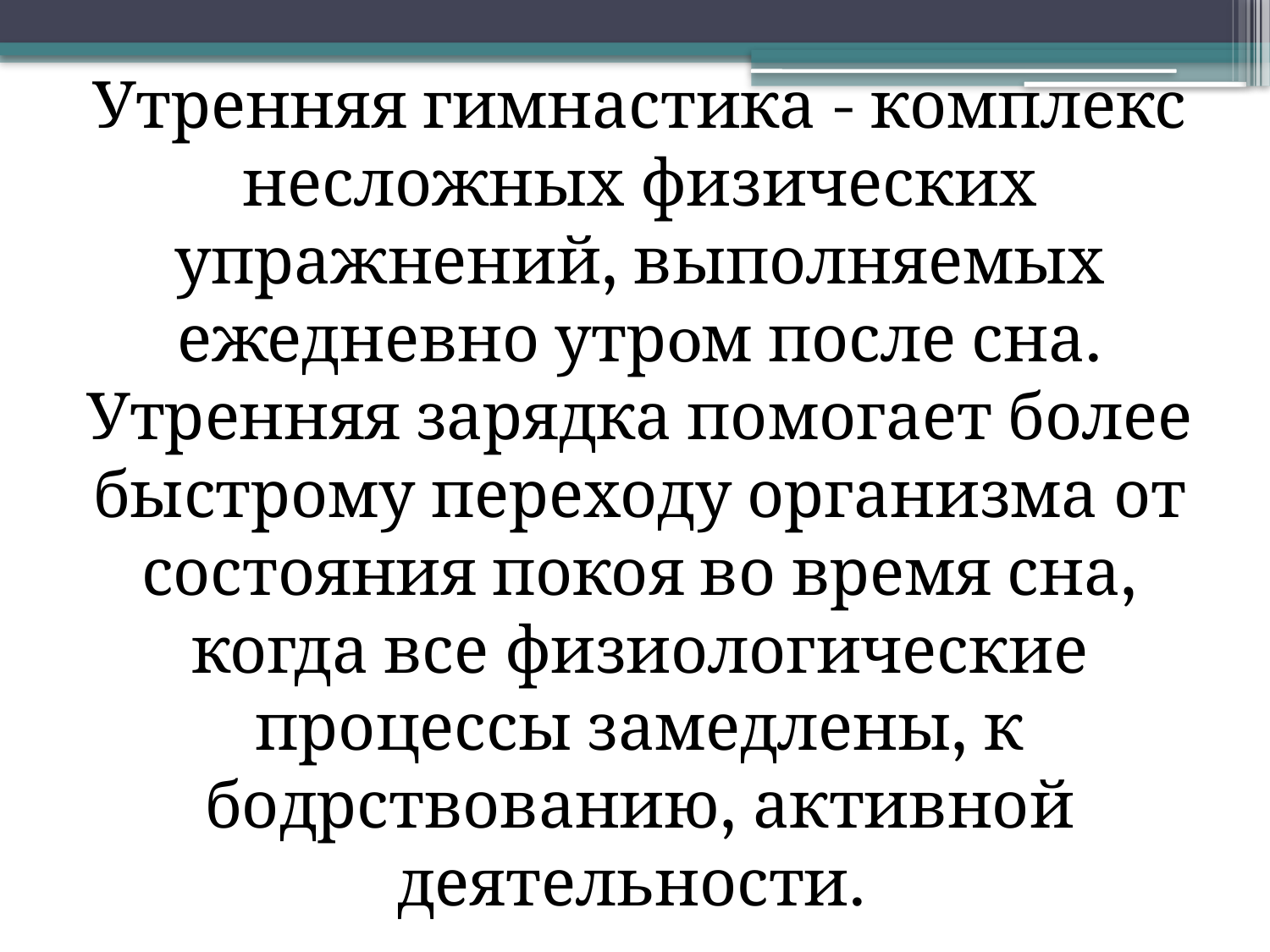

# Утренняя гимнастика - комплекс несложных физических упражнений, выполняемых ежедневно утрoм после сна. Утренняя зарядка помогает более быстрому переходу организма от состояния покоя во время сна, когда все физиологические процессы замедлены, к бодрствованию, активной деятельности.